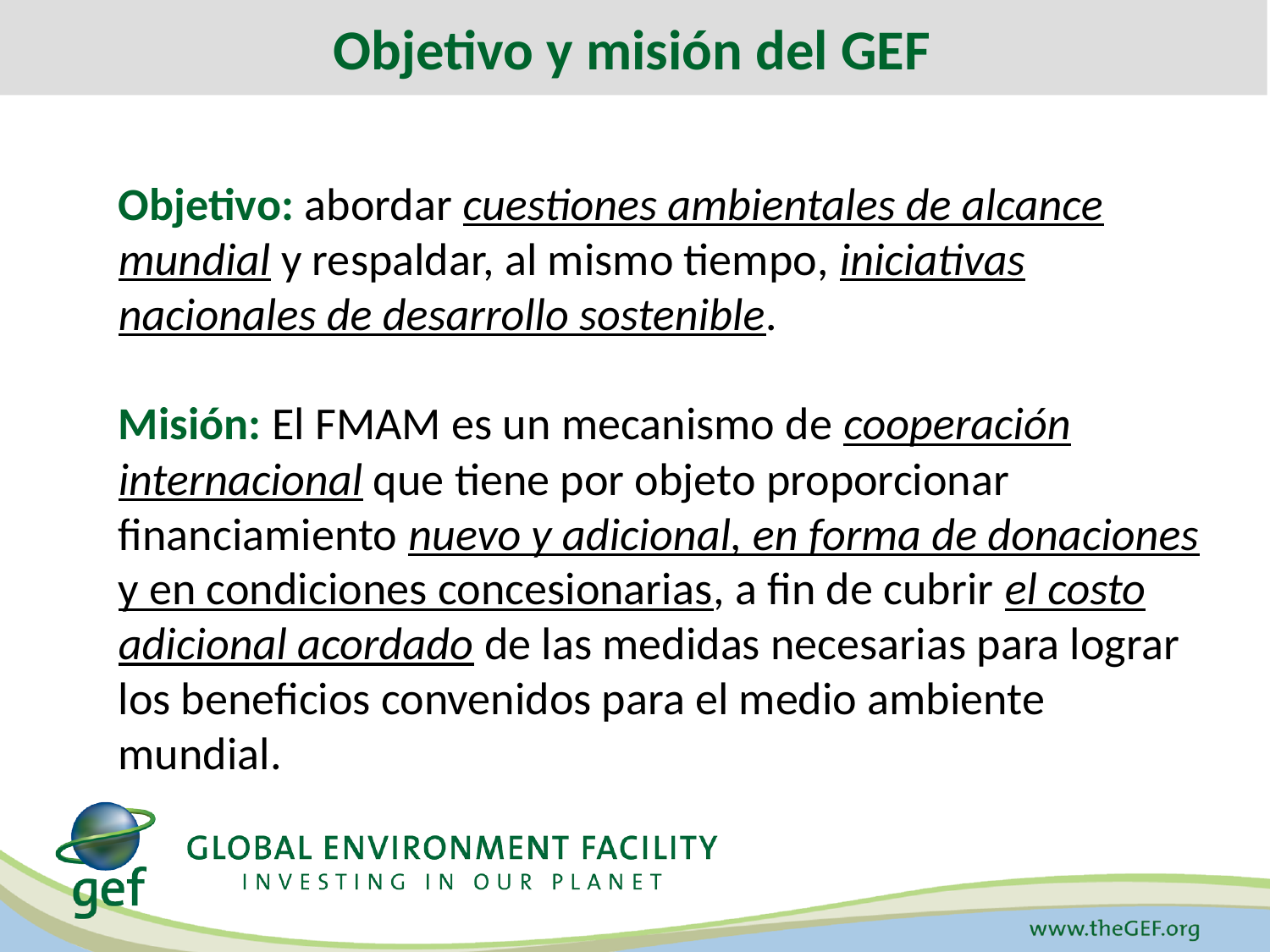

Objetivo y misión del GEF
Objetivo: abordar cuestiones ambientales de alcance mundial y respaldar, al mismo tiempo, iniciativas nacionales de desarrollo sostenible.

Misión: El FMAM es un mecanismo de cooperación internacional que tiene por objeto proporcionar financiamiento nuevo y adicional, en forma de donaciones y en condiciones concesionarias, a fin de cubrir el costo adicional acordado de las medidas necesarias para lograr los beneficios convenidos para el medio ambiente mundial.